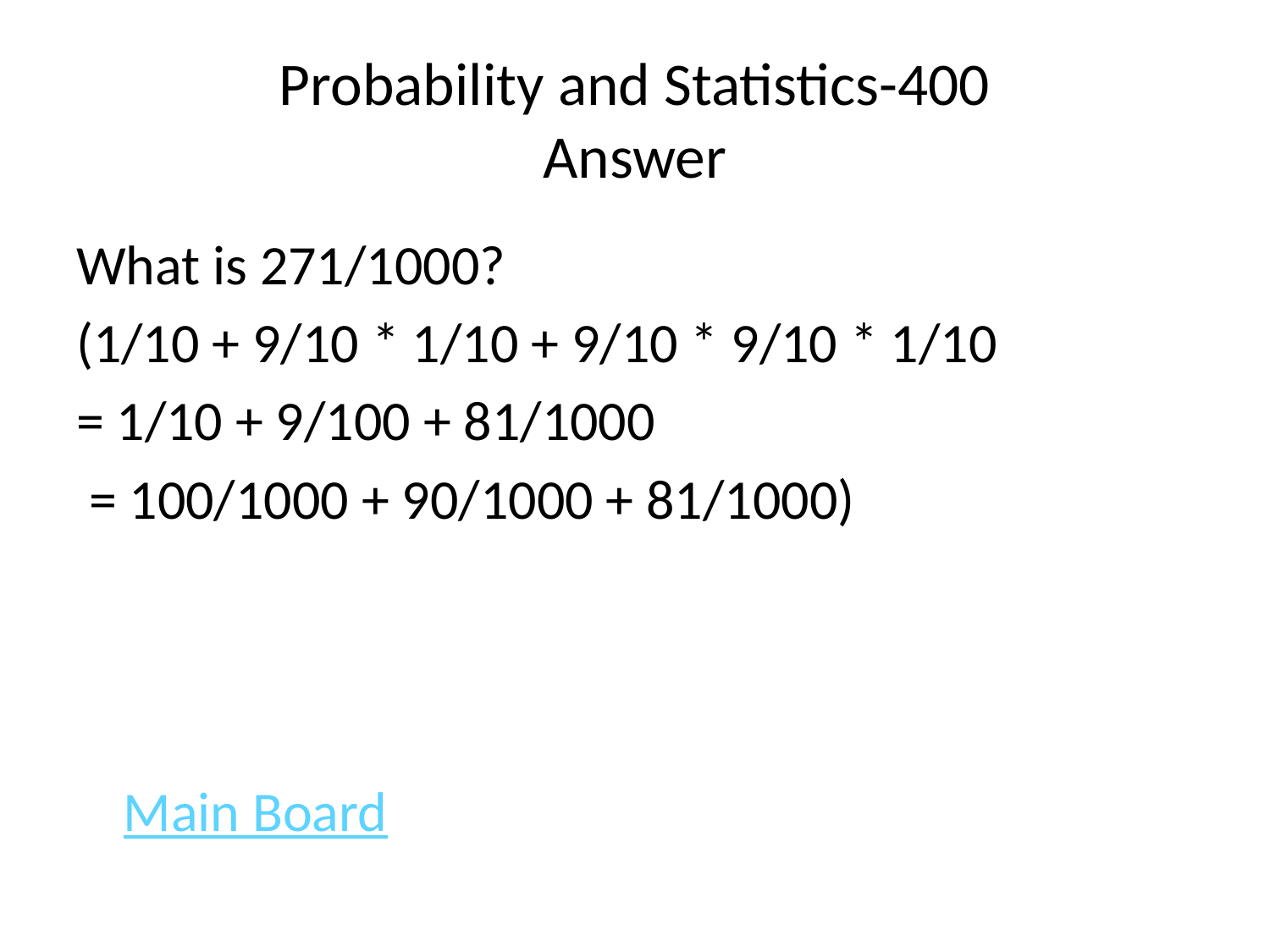

# Probability and Statistics-400 Answer
What is 271/1000?
(1/10 + 9/10 * 1/10 + 9/10 * 9/10 * 1/10
= 1/10 + 9/100 + 81/1000
 = 100/1000 + 90/1000 + 81/1000)

							Main Board